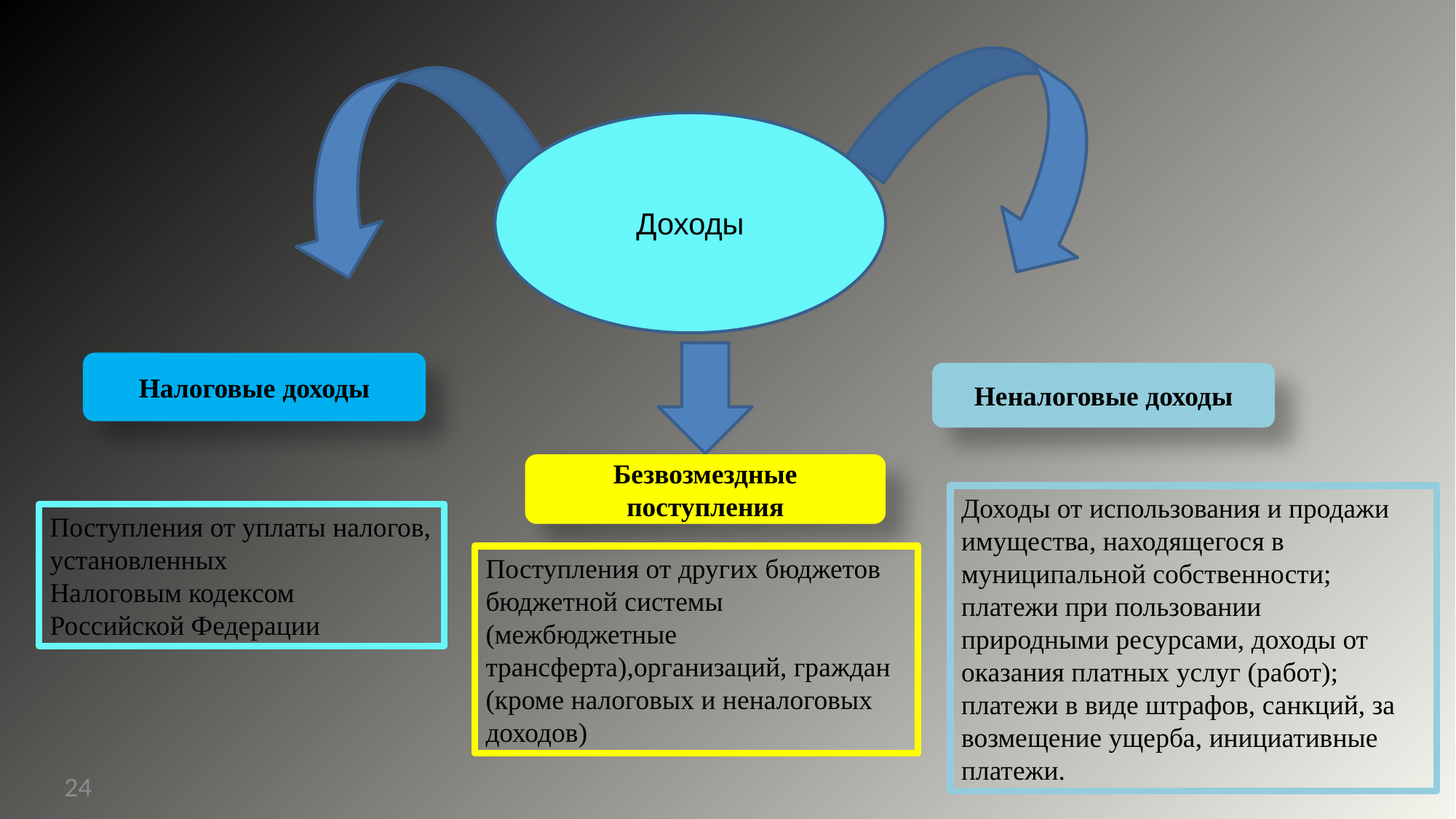

Доходы

Налоговые доходы
Неналоговые доходы
Безвозмездные поступления
Доходы от использования и продажи имущества, находящегося в муниципальной собственности; платежи при пользовании
природными ресурсами, доходы от оказания платных услуг (работ); платежи в виде штрафов, санкций, за возмещение ущерба, инициативные платежи.
Поступления от уплаты налогов, установленных
Налоговым кодексом
Российской Федерации
Поступления от других бюджетов бюджетной системы (межбюджетные трансферта),организаций, граждан (кроме налоговых и неналоговых доходов)
24